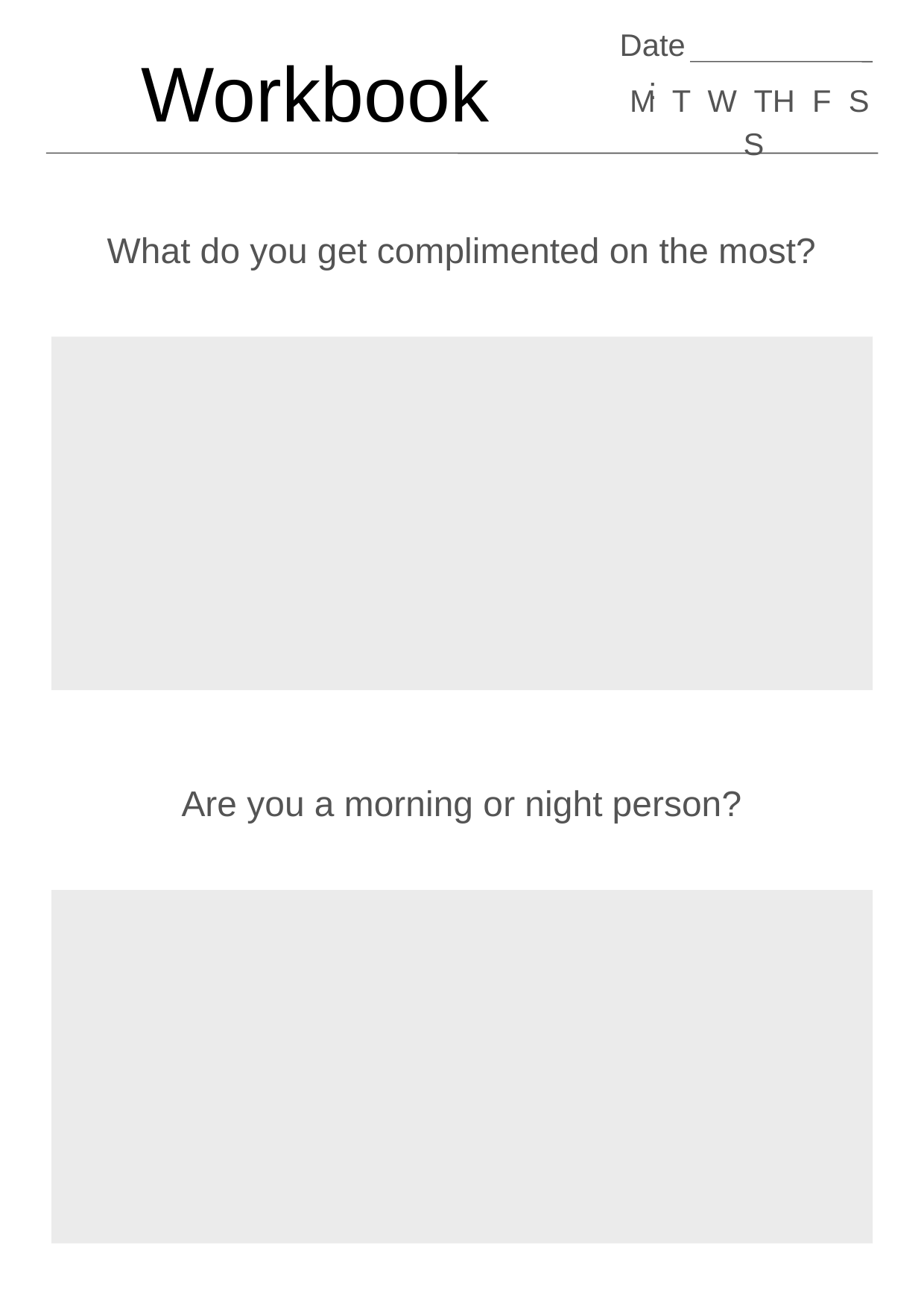

Date:
Workbook

M  T  W  TH  F  S  S

What do you get complimented on the most?

Are you a morning or night person?